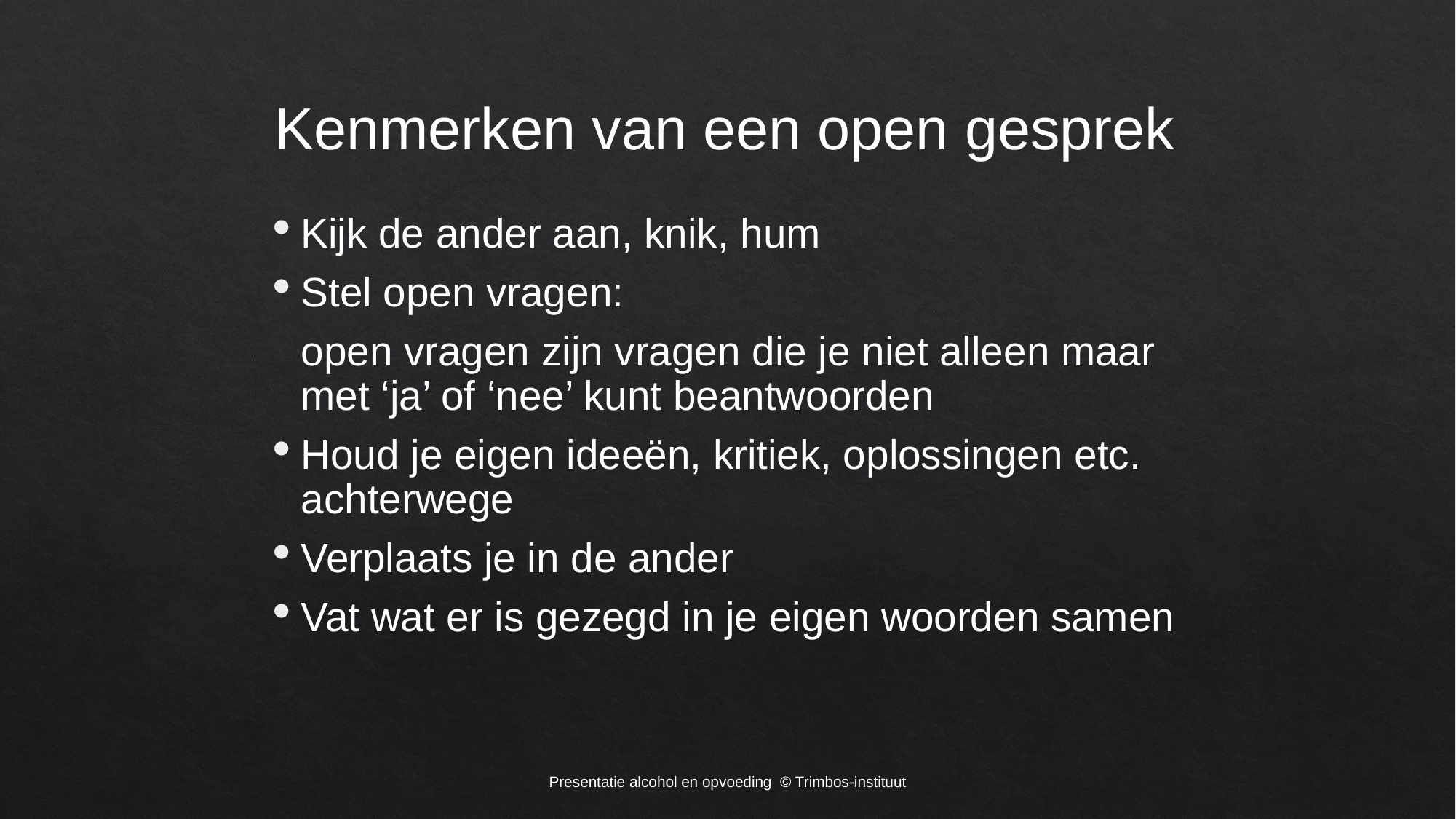

# Kenmerken van een open gesprek
Kijk de ander aan, knik, hum
Stel open vragen:
	open vragen zijn vragen die je niet alleen maar met ‘ja’ of ‘nee’ kunt beantwoorden
Houd je eigen ideeën, kritiek, oplossingen etc. achterwege
Verplaats je in de ander
Vat wat er is gezegd in je eigen woorden samen

Presentatie alcohol en opvoeding  © Trimbos-instituut